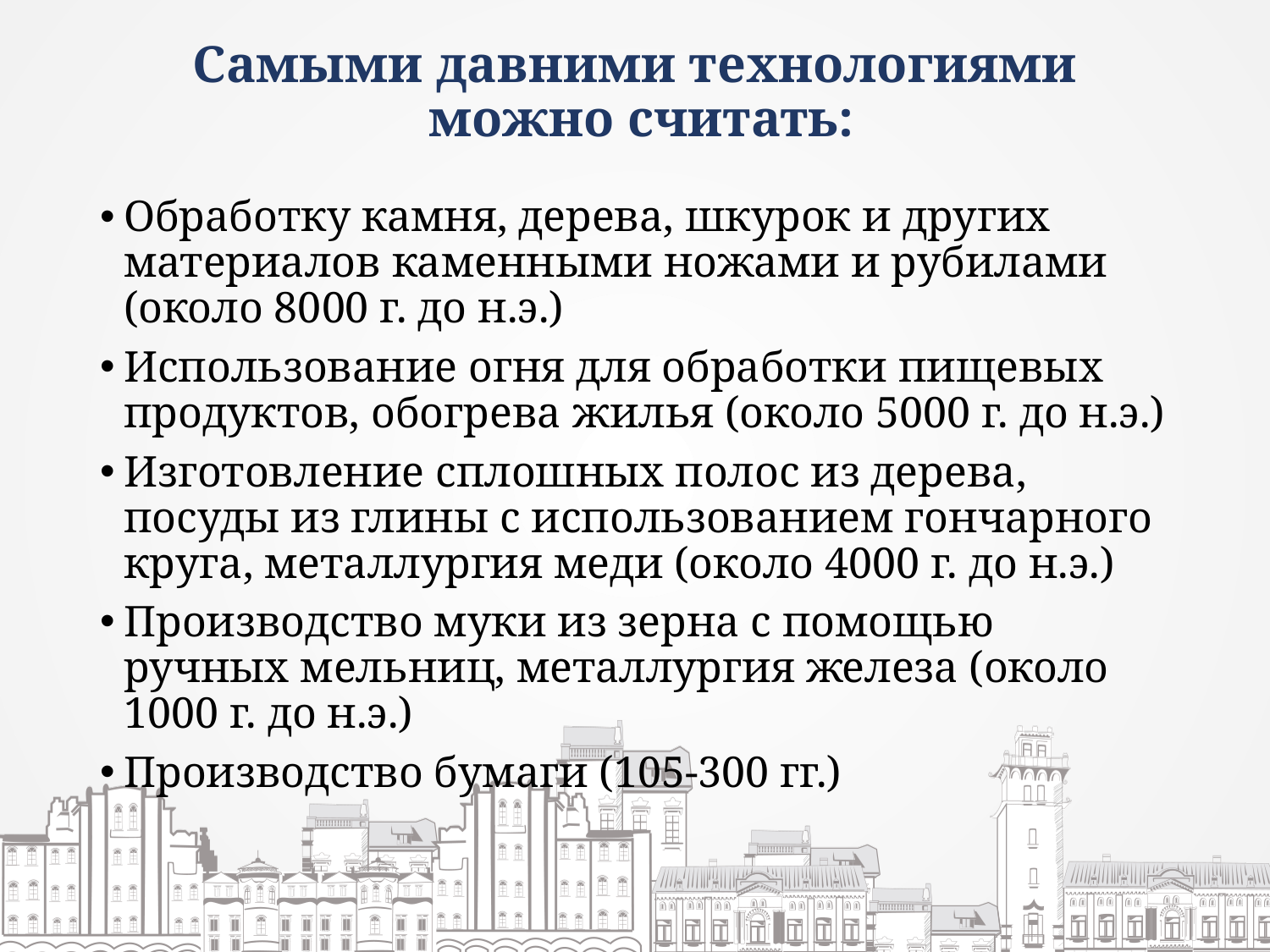

# Самыми давними технологиями можно считать:
Обработку камня, дерева, шкурок и других материалов каменными ножами и рубилами (около 8000 г. до н.э.)
Использование огня для обработки пищевых продуктов, обогрева жилья (около 5000 г. до н.э.)
Изготовление сплошных полос из дерева, посуды из глины с использованием гончарного круга, металлургия меди (около 4000 г. до н.э.)
Производство муки из зерна с помощью ручных мельниц, металлургия железа (около 1000 г. до н.э.)
Производство бумаги (105-300 гг.)